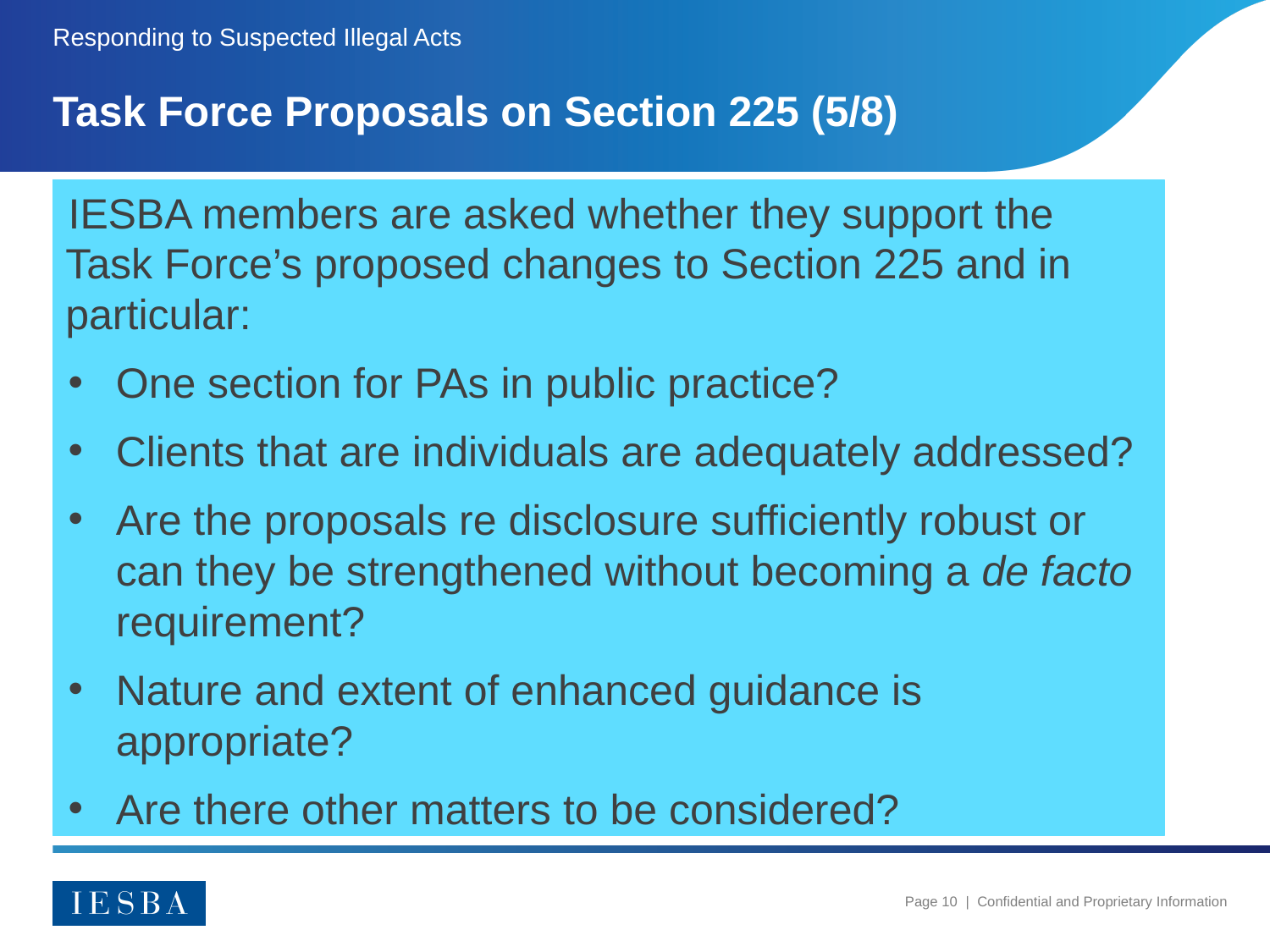

Responding to Suspected Illegal Acts

# Task Force Proposals on Section 225 (5/8)
IESBA members are asked whether they support the Task Force’s proposed changes to Section 225 and in particular:
One section for PAs in public practice?
Clients that are individuals are adequately addressed?
Are the proposals re disclosure sufficiently robust or can they be strengthened without becoming a de facto requirement?
Nature and extent of enhanced guidance is appropriate?
Are there other matters to be considered?